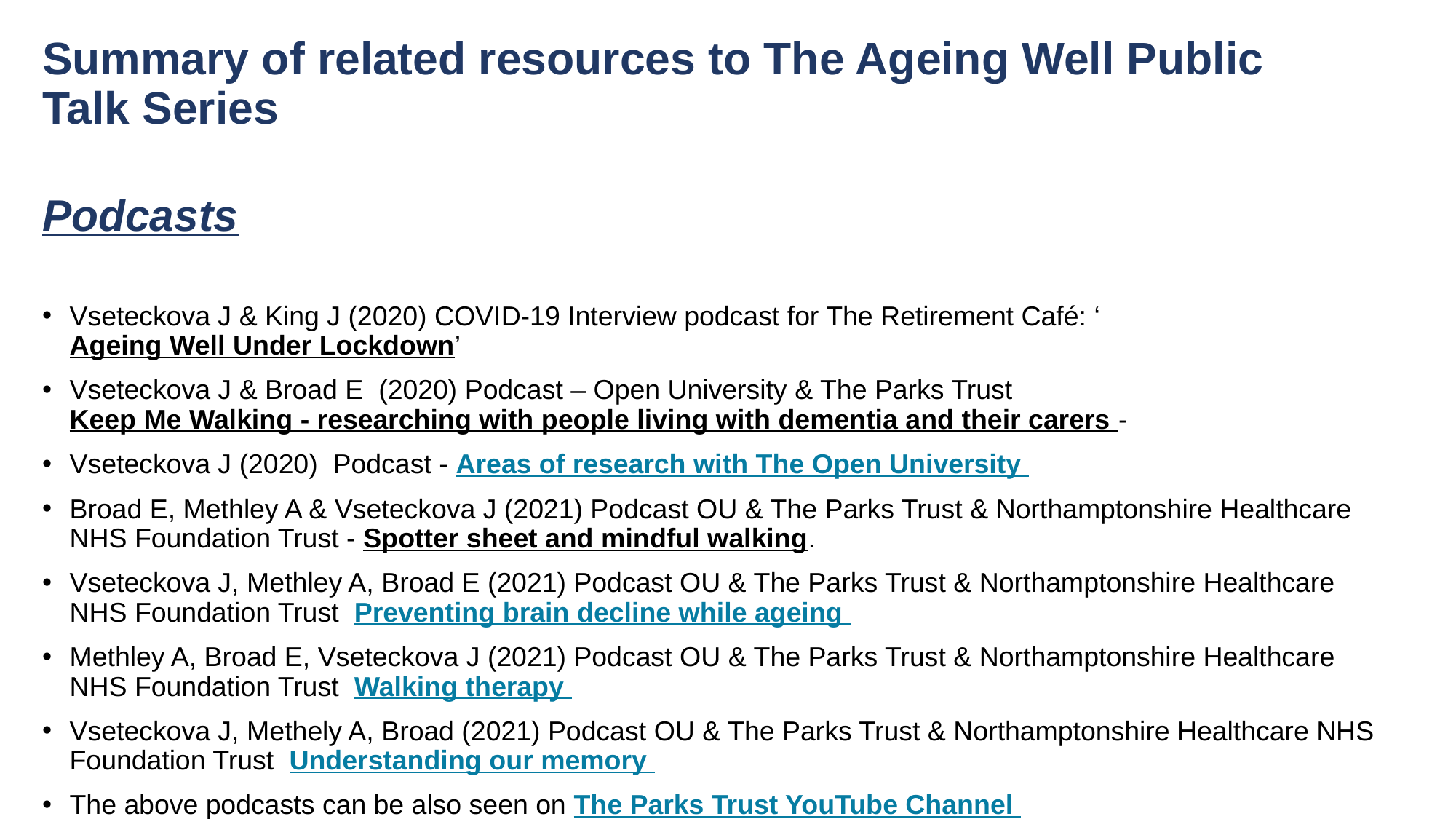

# Summary of related resources to The Ageing Well Public Talk Series

Podcasts

Vseteckova J & King J (2020) COVID-19 Interview podcast for The Retirement Café: ‘Ageing Well Under Lockdown’
Vseteckova J & Broad E  (2020) Podcast – Open University & The Parks Trust Keep Me Walking - researching with people living with dementia and their carers -
Vseteckova J (2020)  Podcast - Areas of research with The Open University
Broad E, Methley A & Vseteckova J (2021) Podcast OU & The Parks Trust & Northamptonshire Healthcare NHS Foundation Trust - Spotter sheet and mindful walking.
Vseteckova J, Methley A, Broad E (2021) Podcast OU & The Parks Trust & Northamptonshire Healthcare NHS Foundation Trust  Preventing brain decline while ageing
Methley A, Broad E, Vseteckova J (2021) Podcast OU & The Parks Trust & Northamptonshire Healthcare NHS Foundation Trust  Walking therapy
Vseteckova J, Methely A, Broad (2021) Podcast OU & The Parks Trust & Northamptonshire Healthcare NHS Foundation Trust  Understanding our memory
The above podcasts can be also seen on The Parks Trust YouTube Channel